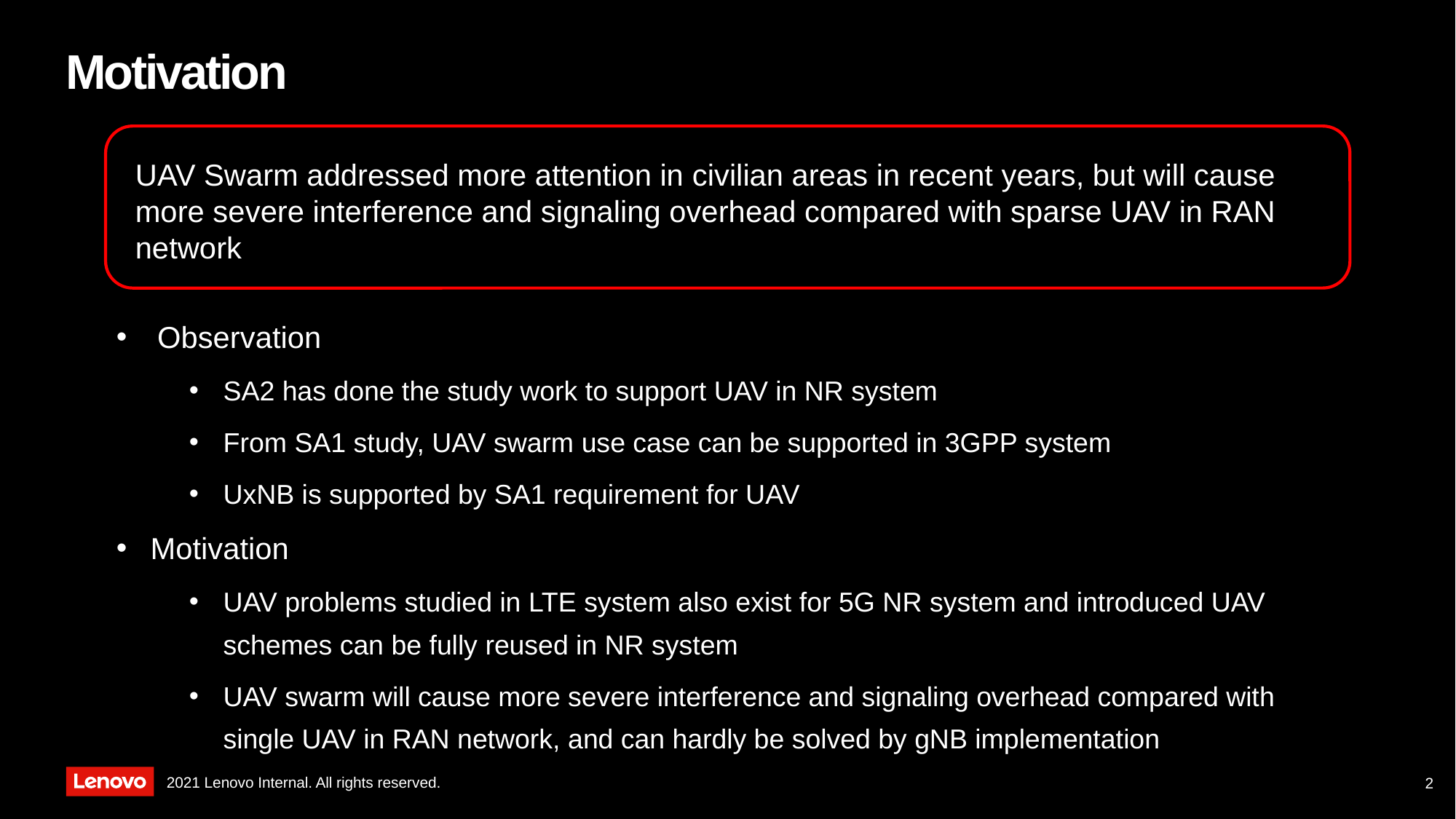

# Motivation
UAV Swarm addressed more attention in civilian areas in recent years, but will cause more severe interference and signaling overhead compared with sparse UAV in RAN network
Observation
SA2 has done the study work to support UAV in NR system
From SA1 study, UAV swarm use case can be supported in 3GPP system
UxNB is supported by SA1 requirement for UAV
Motivation
UAV problems studied in LTE system also exist for 5G NR system and introduced UAV schemes can be fully reused in NR system
UAV swarm will cause more severe interference and signaling overhead compared with single UAV in RAN network, and can hardly be solved by gNB implementation
2